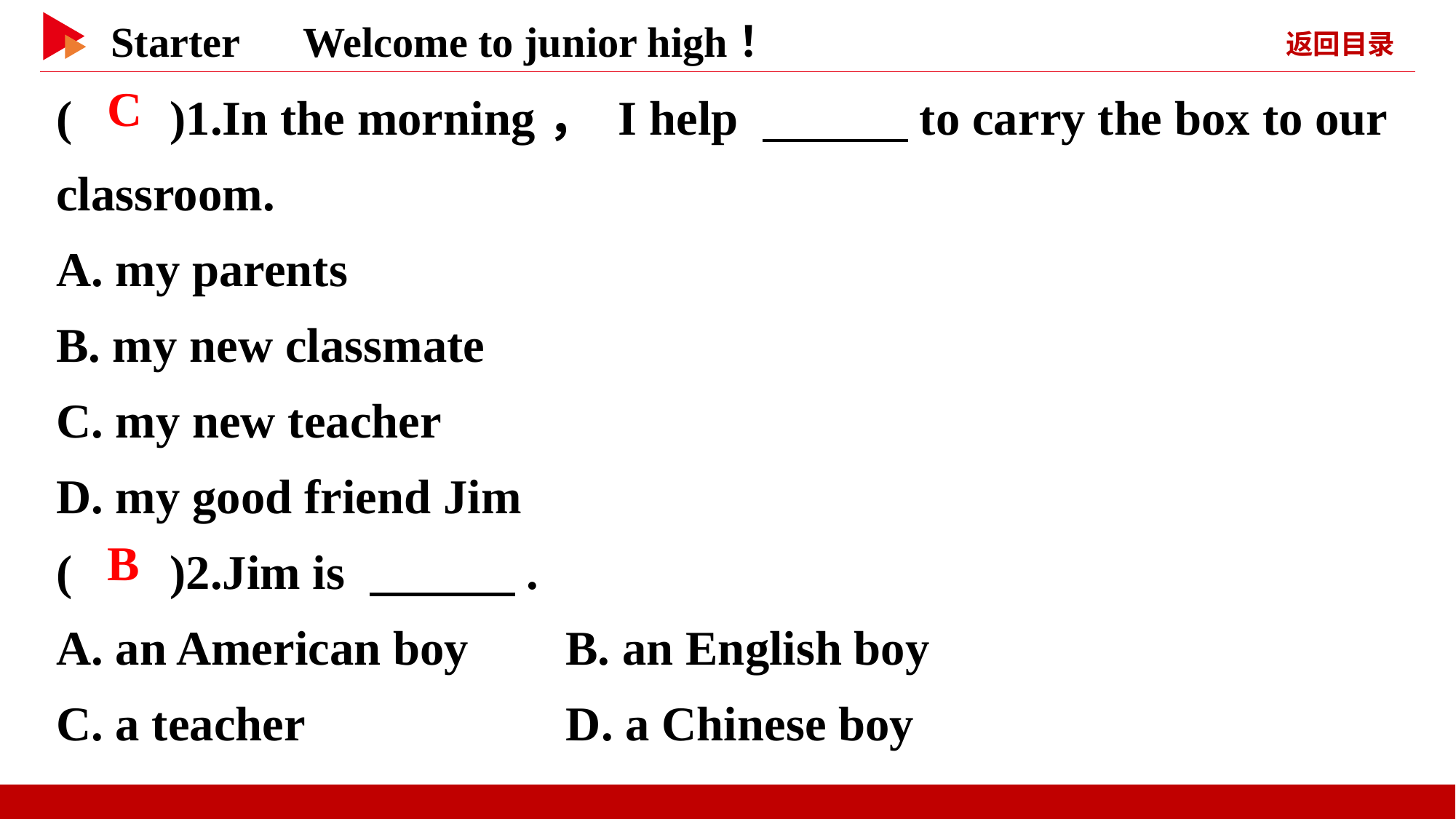

(        )1.In the morning， I help 　　　to carry the box to our classroom.
A. my parents
B. my new classmate
C. my new teacher
D. my good friend Jim
(        )2.Jim is 　　　.
A. an American boy	      B. an English boy
C. a teacher	               D. a Chinese boy
   C
   B